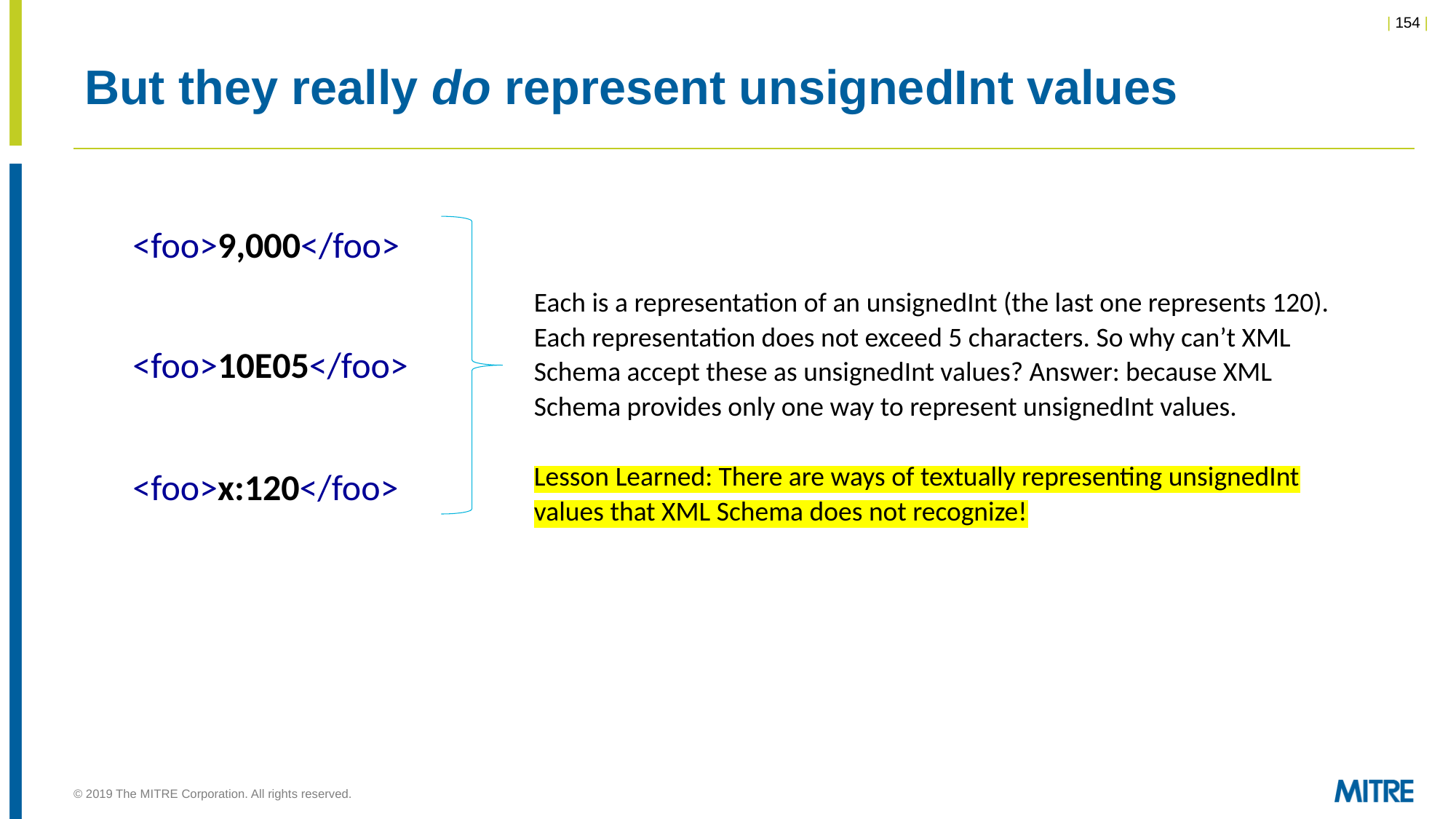

# But they really do represent unsignedInt values
<foo>9,000</foo>

Each is a representation of an unsignedInt (the last one represents 120). Each representation does not exceed 5 characters. So why can’t XML Schema accept these as unsignedInt values? Answer: because XML Schema provides only one way to represent unsignedInt values.

Lesson Learned: There are ways of textually representing unsignedInt values that XML Schema does not recognize!
<foo>10E05</foo>
<foo>x:120</foo>
© 2019 The MITRE Corporation. All rights reserved.